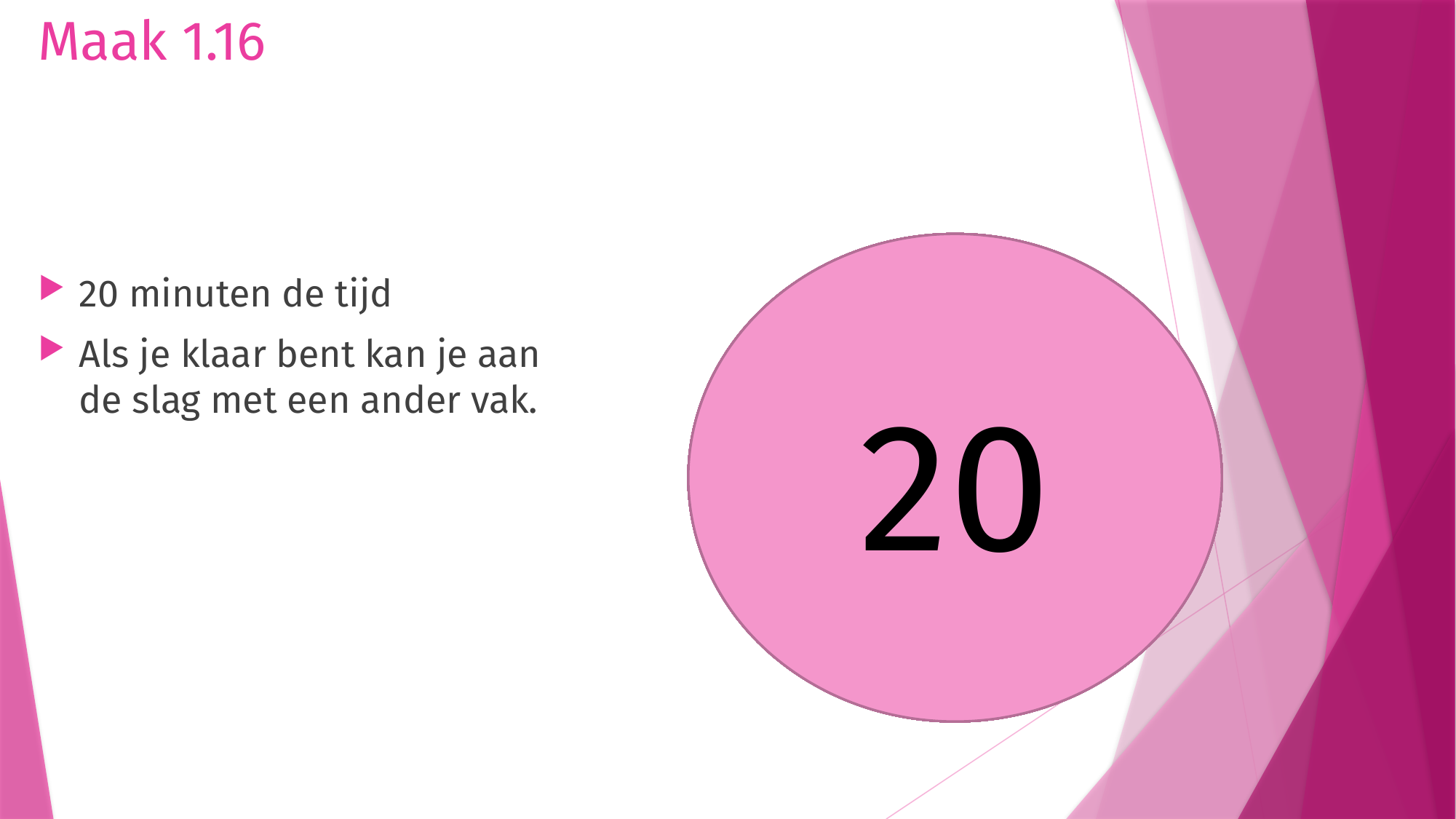

# Maak 1.16

20 minuten de tijd
Als je klaar bent kan je aan de slag met een ander vak.

20
19
18
17
16
15
14
12
13
11
10
8
9
5
6
7
4
3
1
2